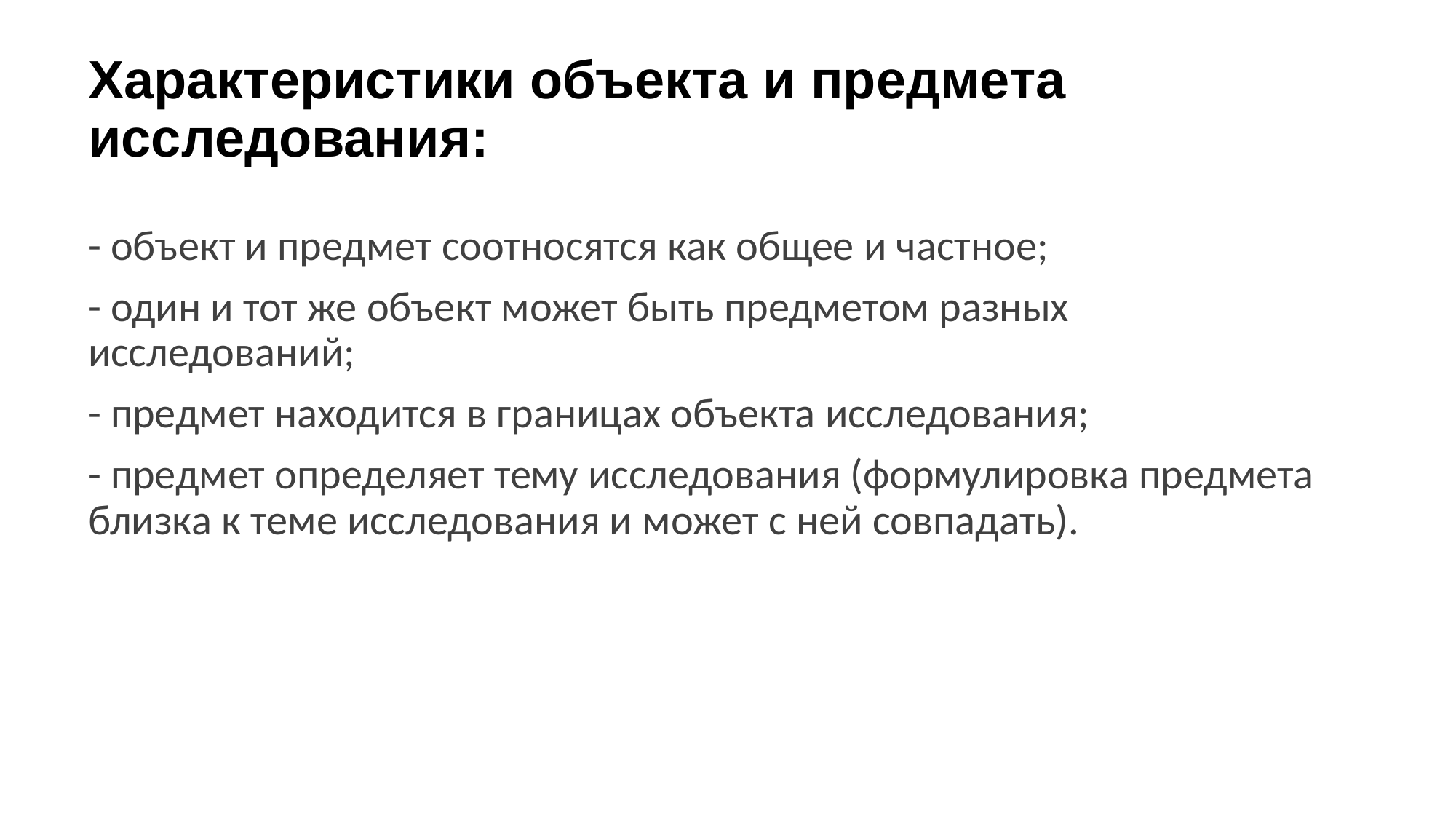

# Характеристики объекта и предмета исследования:
- объект и предмет соотносятся как общее и частное;
- один и тот же объект может быть предметом разных исследований;
- предмет находится в границах объекта исследования;
- предмет определяет тему исследования (формулировка предмета близка к теме исследования и может с ней совпадать).